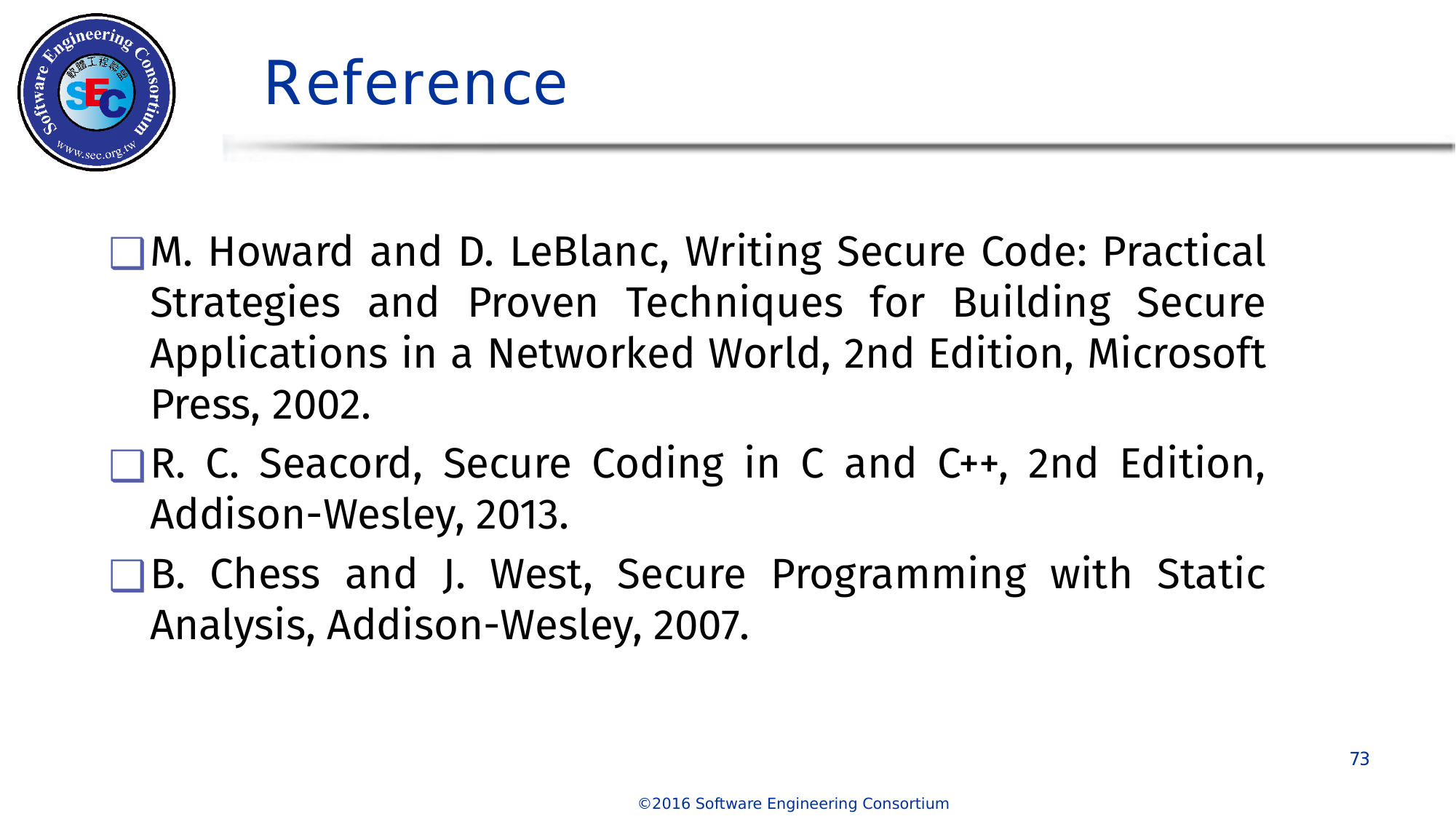

# Reference
M. Howard and D. LeBlanc, Writing Secure Code: Practical Strategies and Proven Techniques for Building Secure Applications in a Networked World, 2nd Edition, Microsoft Press, 2002.
R. C. Seacord, Secure Coding in C and C++, 2nd Edition, Addison-Wesley, 2013.
B. Chess and J. West, Secure Programming with Static Analysis, Addison-Wesley, 2007.

73